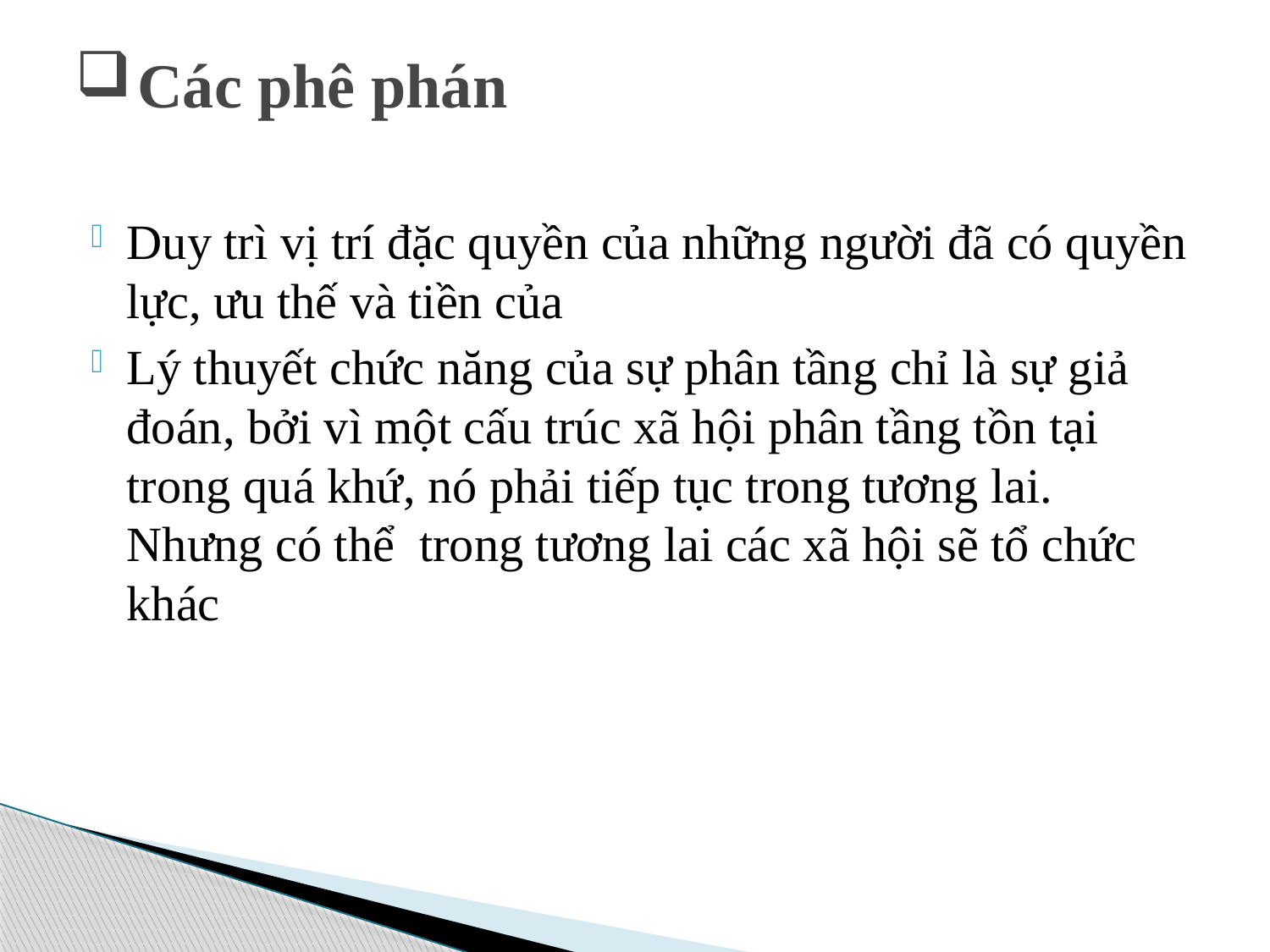

# Các phê phán

Duy trì vị trí đặc quyền của những người đã có quyền lực, ưu thế và tiền của
Lý thuyết chức năng của sự phân tầng chỉ là sự giả đoán, bởi vì một cấu trúc xã hội phân tầng tồn tại trong quá khứ, nó phải tiếp tục trong tương lai. Nhưng có thể  trong tương lai các xã hội sẽ tổ chức khác